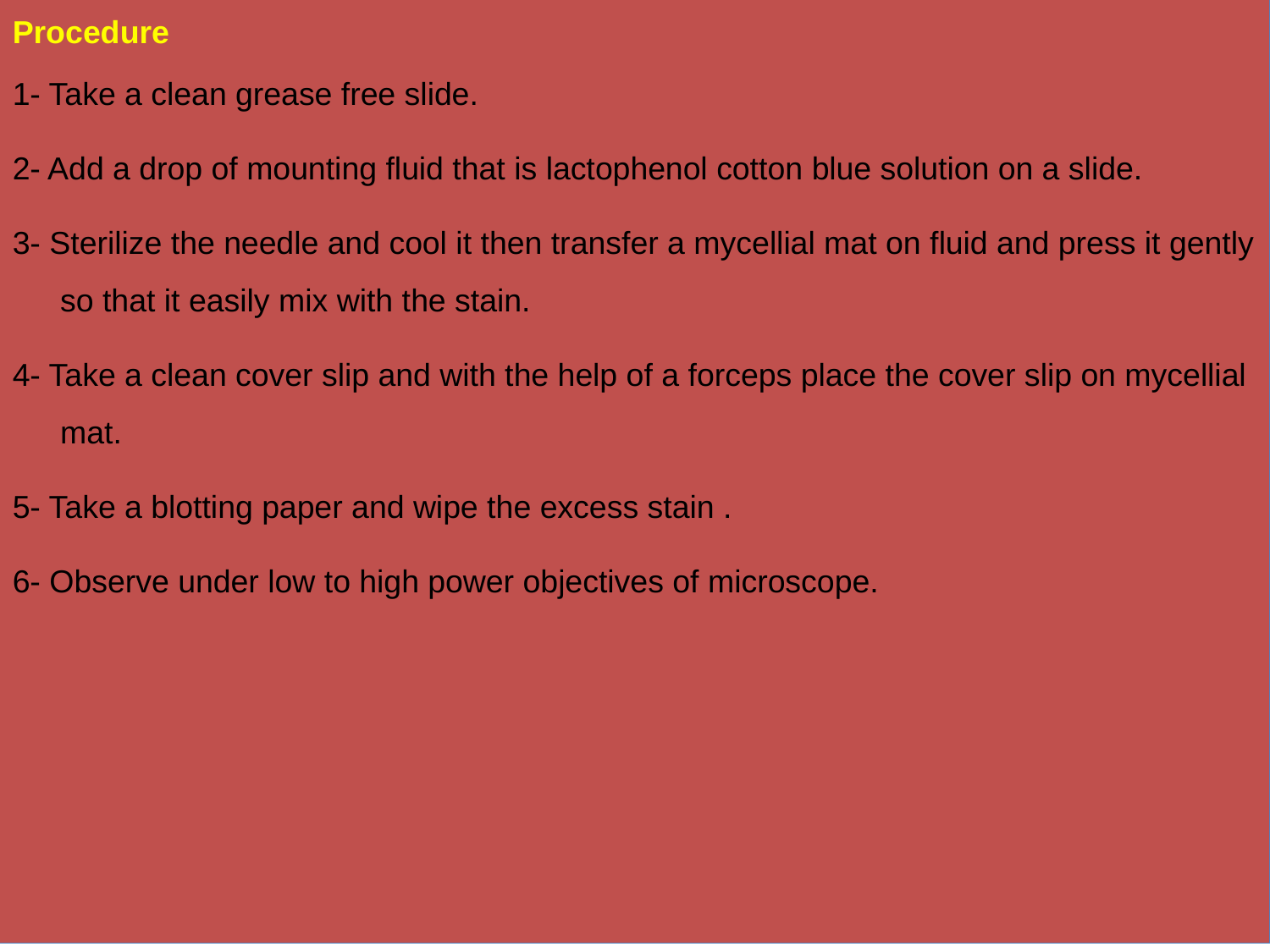

Procedure
1- Take a clean grease free slide.
2- Add a drop of mounting fluid that is lactophenol cotton blue solution on a slide.
3- Sterilize the needle and cool it then transfer a mycellial mat on fluid and press it gently so that it easily mix with the stain.
4- Take a clean cover slip and with the help of a forceps place the cover slip on mycellial mat.
5- Take a blotting paper and wipe the excess stain .
6- Observe under low to high power objectives of microscope.